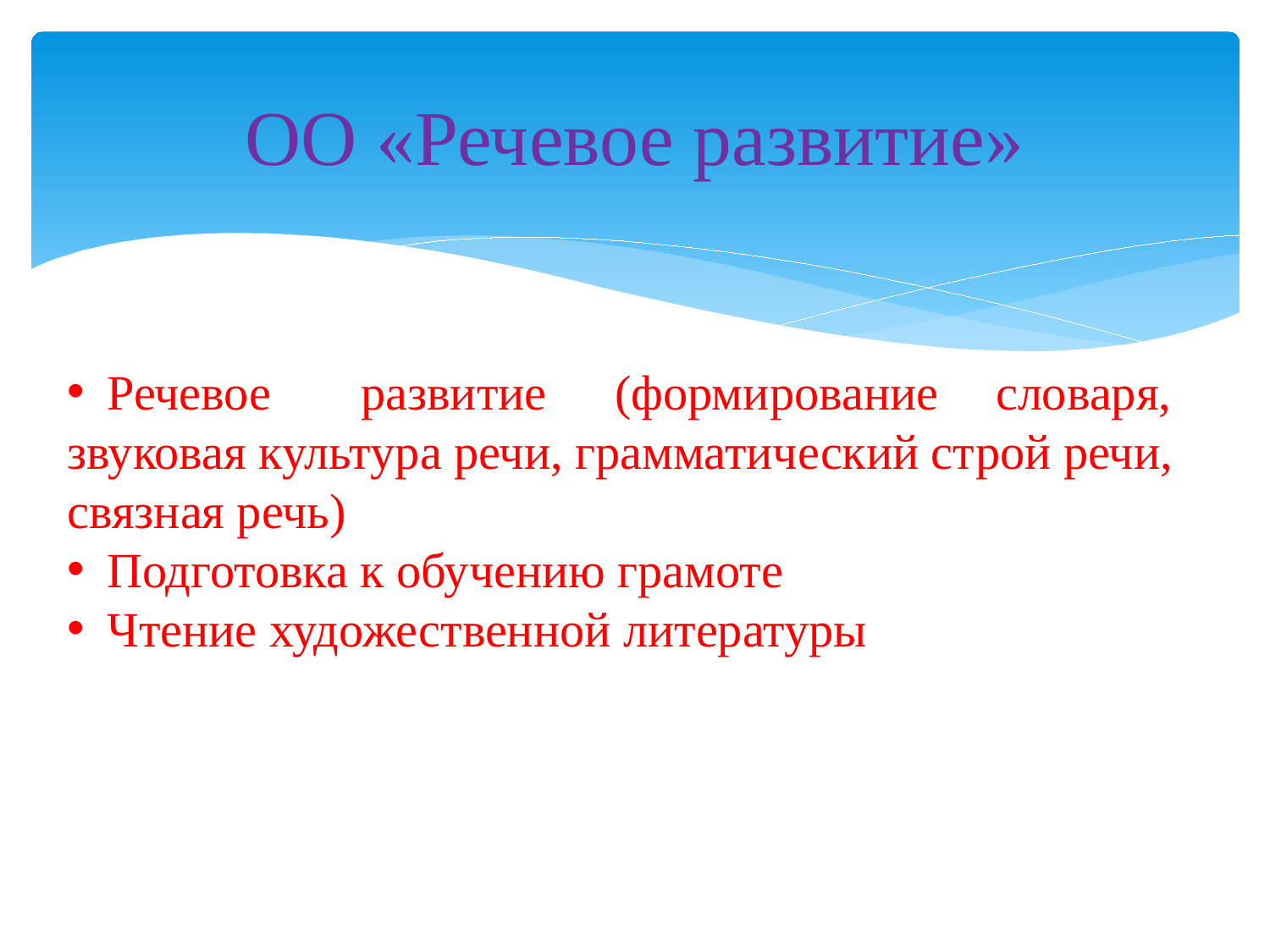

# ОО «Речевое развитие»
Речевое	развитие	(формирование	словаря,
звуковая культура речи, грамматический строй речи, связная речь)
Подготовка к обучению грамоте
Чтение художественной литературы